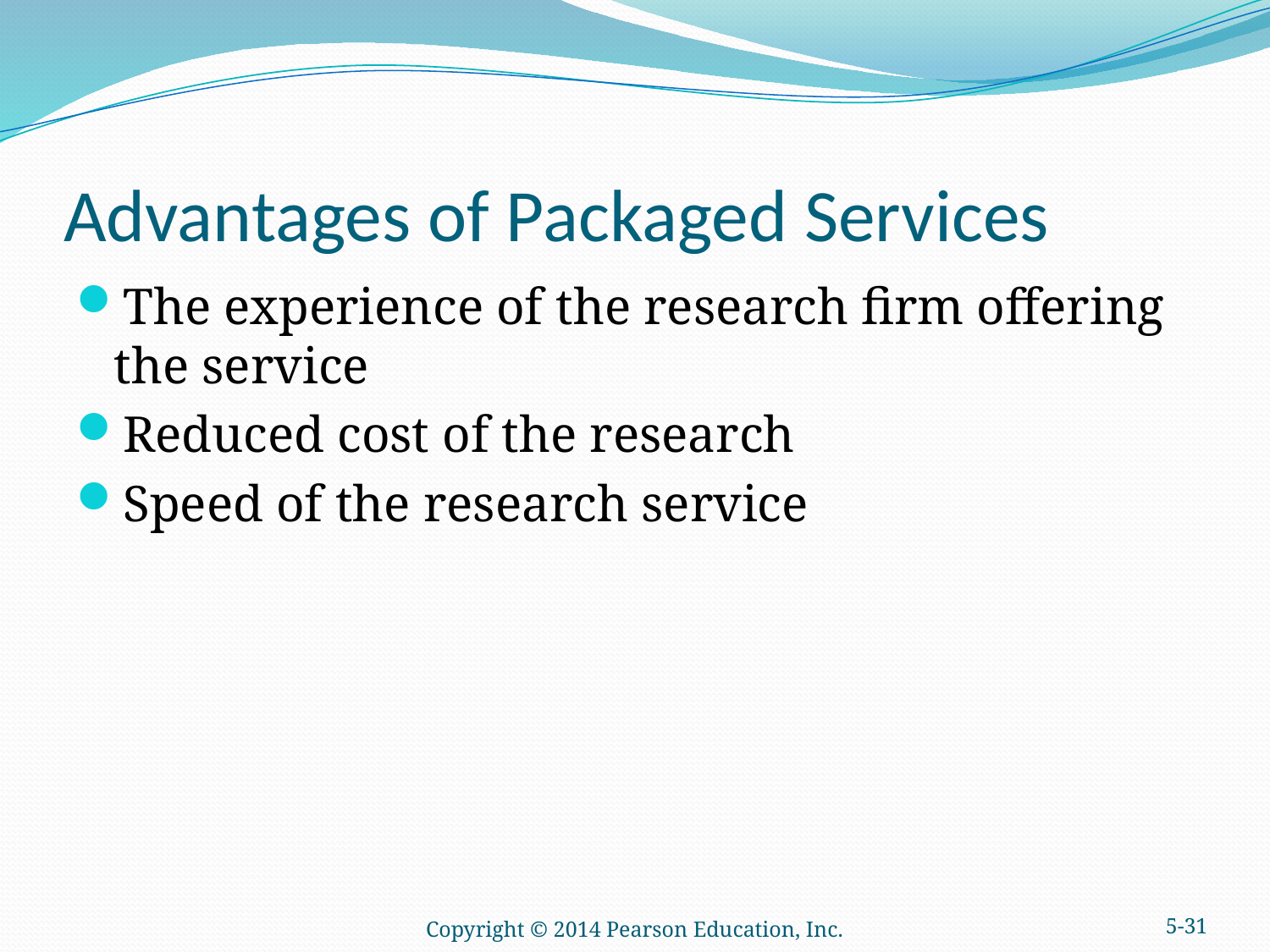

# Advantages of Packaged Services
The experience of the research firm offering the service
Reduced cost of the research
Speed of the research service